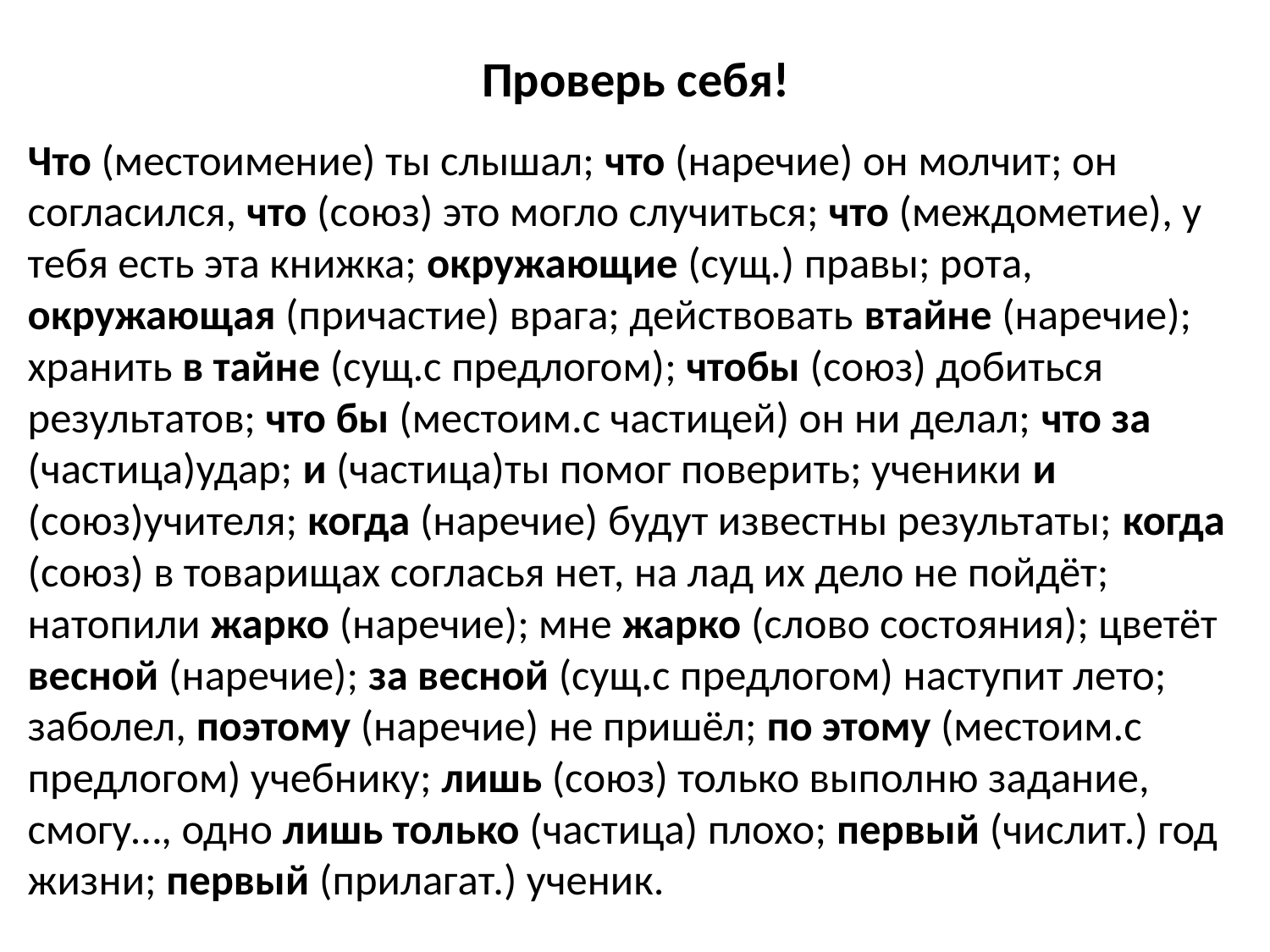

# Проверь себя!
Что (местоимение) ты слышал; что (наречие) он молчит; он согласился, что (союз) это могло случиться; что (междометие), у тебя есть эта книжка; окружающие (сущ.) правы; рота, окружающая (причастие) врага; действовать втайне (наречие); хранить в тайне (сущ.с предлогом); чтобы (союз) добиться результатов; что бы (местоим.с частицей) он ни делал; что за (частица)удар; и (частица)ты помог поверить; ученики и (союз)учителя; когда (наречие) будут известны результаты; когда (союз) в товарищах согласья нет, на лад их дело не пойдёт; натопили жарко (наречие); мне жарко (слово состояния); цветёт весной (наречие); за весной (сущ.с предлогом) наступит лето; заболел, поэтому (наречие) не пришёл; по этому (местоим.с предлогом) учебнику; лишь (союз) только выполню задание, смогу…, одно лишь только (частица) плохо; первый (числит.) год жизни; первый (прилагат.) ученик.